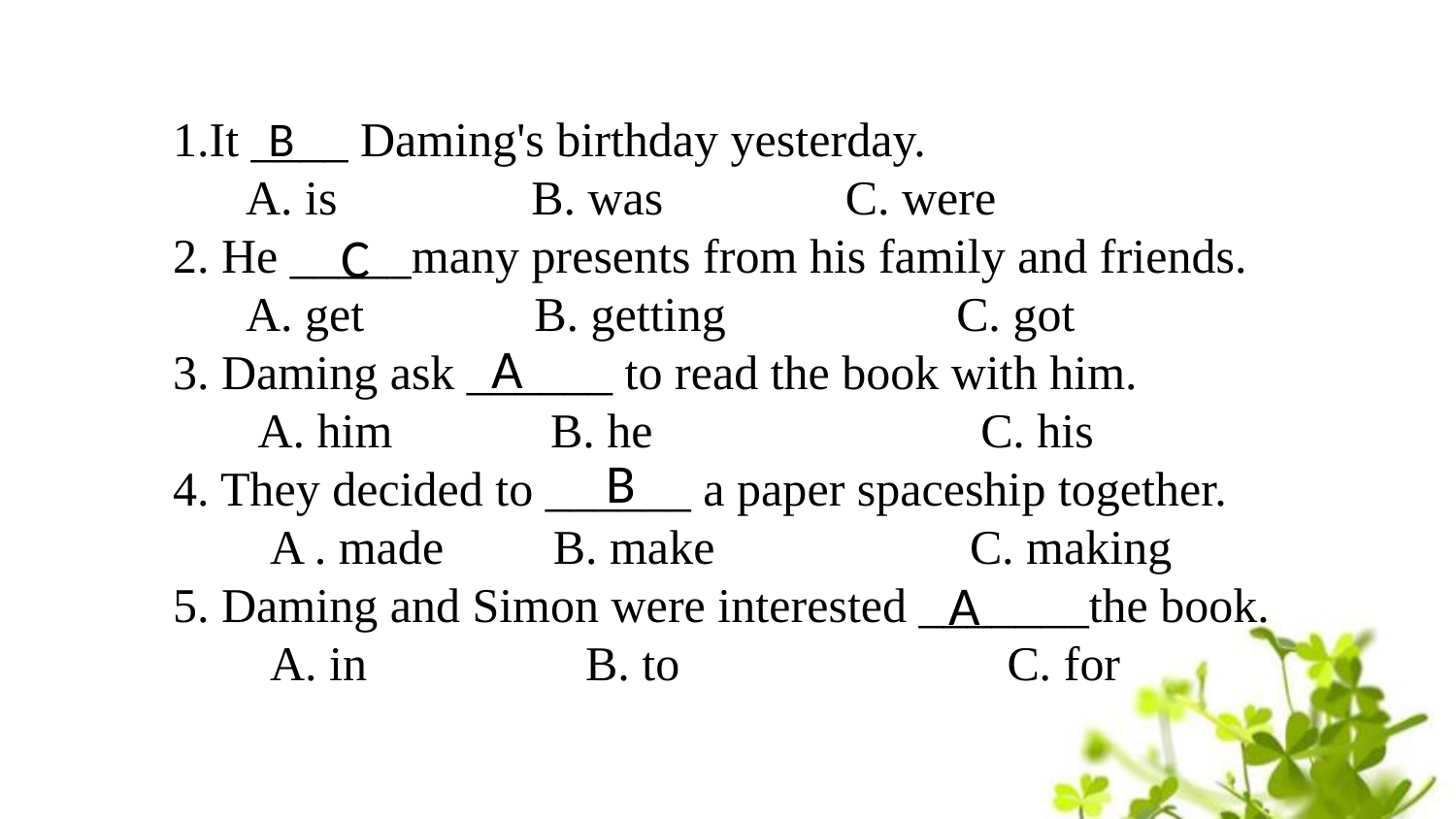

1.It ____ Daming's birthday yesterday.
      A. is                B. was               C. were
2. He _____many presents from his family and friends.
      A. get              B. getting                   C. got
3. Daming ask ______ to read the book with him.
       A. him             B. he                           C. his
4. They decided to ______ a paper spaceship together.
        A . made         B. make                     C. making
5. Daming and Simon were interested _______the book.
        A. in                  B. to                           C. for
B
C
A
B
A